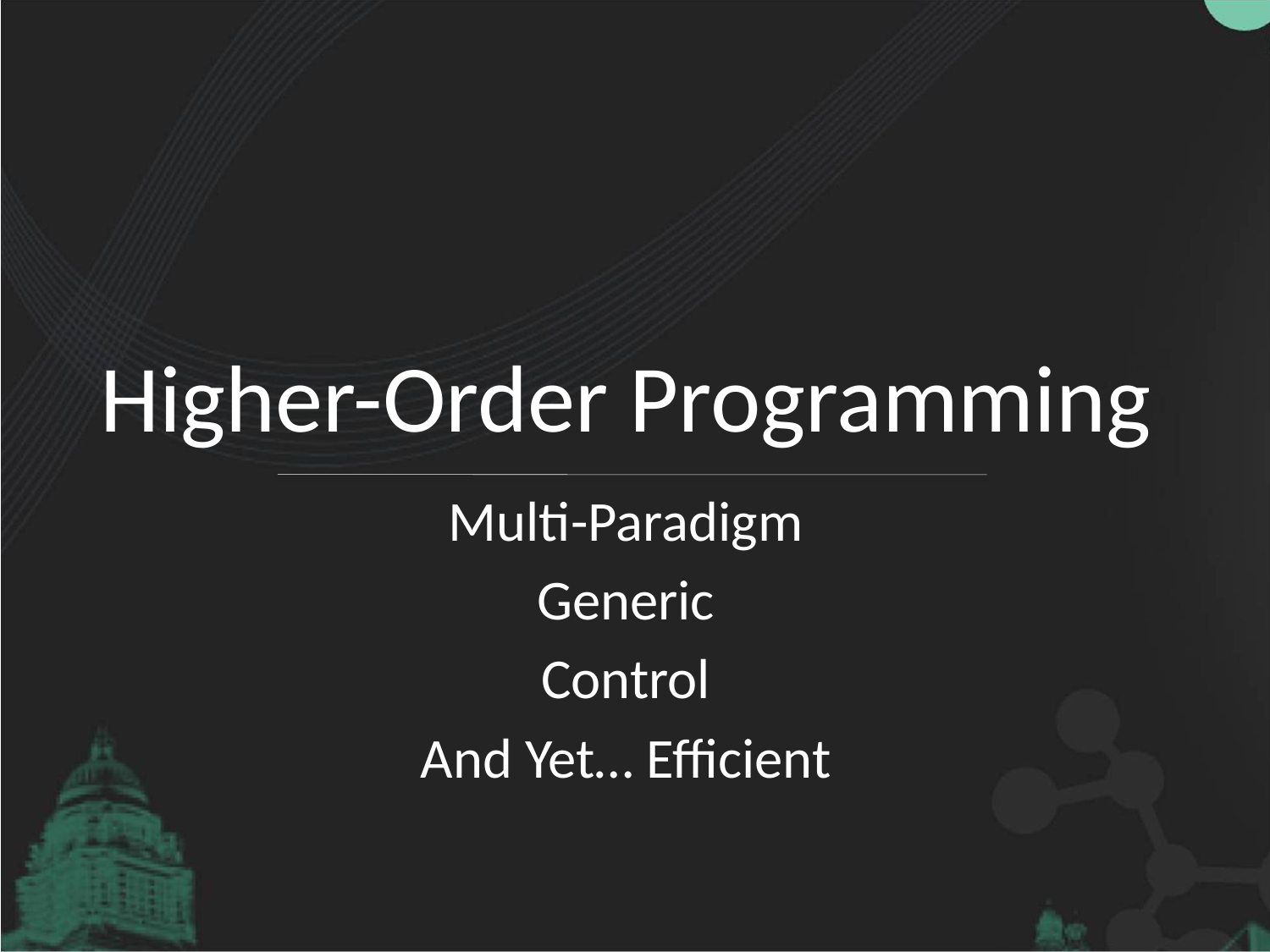

# Higher-Order Programming
Multi-Paradigm
Generic
Control
And Yet… Efficient